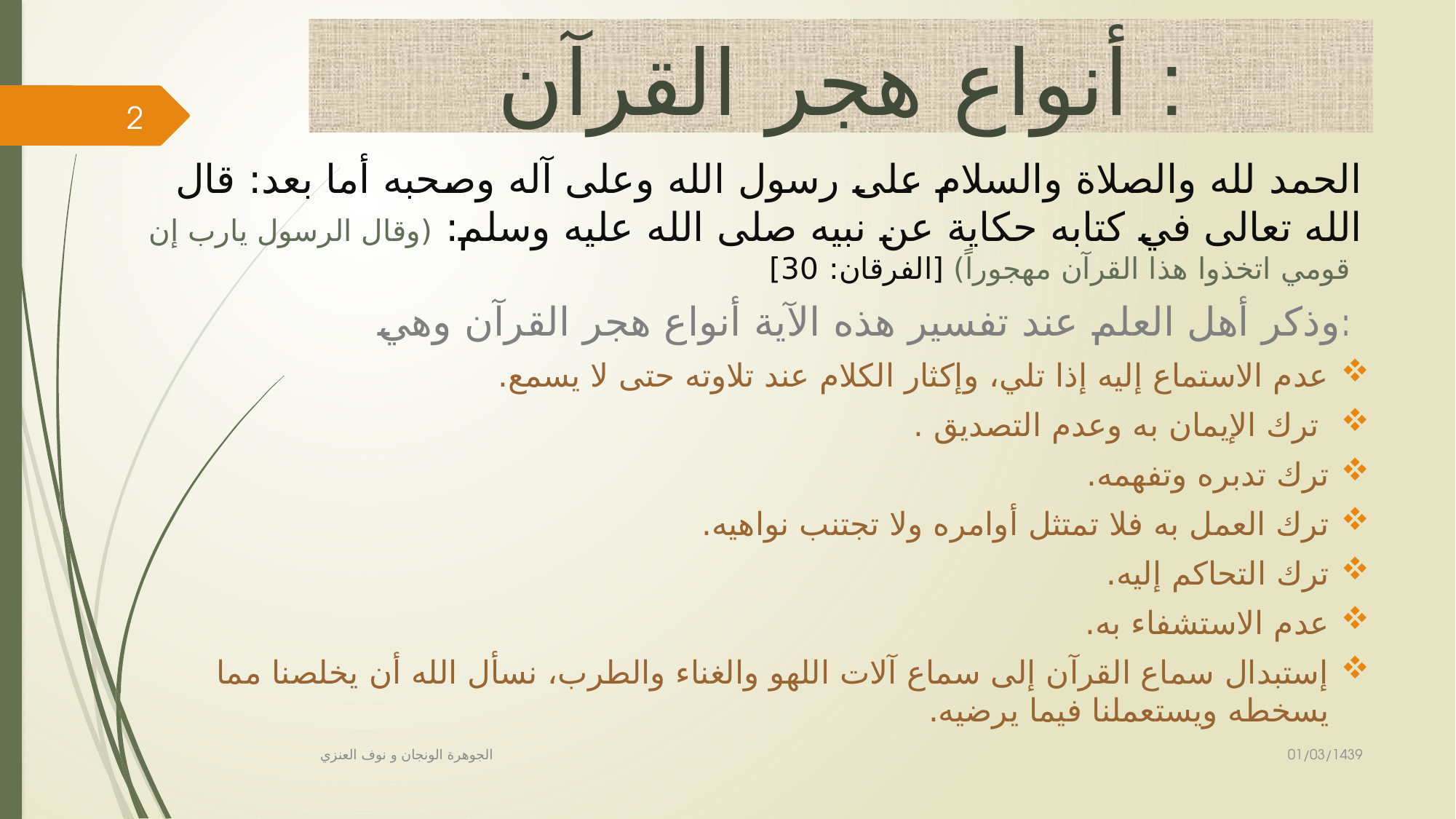

# أنواع هجر القرآن :
2
الحمد لله والصلاة والسلام على رسول الله وعلى آله وصحبه أما بعد: قال الله تعالى في كتابه حكاية عن نبيه صلى الله عليه وسلم: (وقال الرسول يارب إن قومي اتخذوا هذا القرآن مهجوراً) [الفرقان: 30]
وذكر أهل العلم عند تفسير هذه الآية أنواع هجر القرآن وهي:
عدم الاستماع إليه إذا تلي، وإكثار الكلام عند تلاوته حتى لا يسمع.
 ترك الإيمان به وعدم التصديق .
ترك تدبره وتفهمه.
ترك العمل به فلا تمتثل أوامره ولا تجتنب نواهيه.
ترك التحاكم إليه.
عدم الاستشفاء به.
إستبدال سماع القرآن إلى سماع آلات اللهو والغناء والطرب، نسأل الله أن يخلصنا مما يسخطه ويستعملنا فيما يرضيه.
01/03/1439
الجوهرة الونجان و نوف العنزي